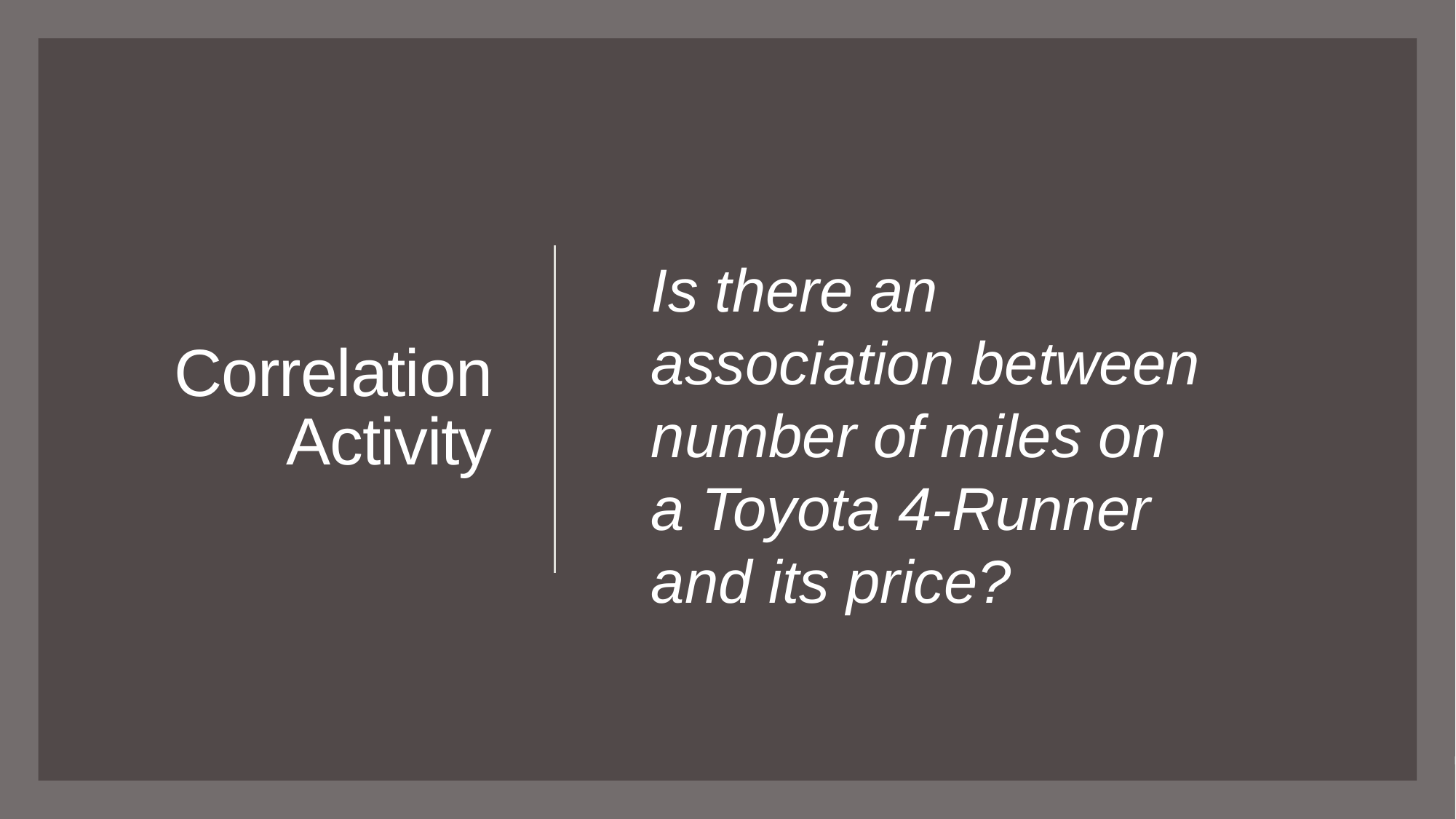

# Correlation Activity
Is there an association between number of miles on a Toyota 4-Runner and its price?